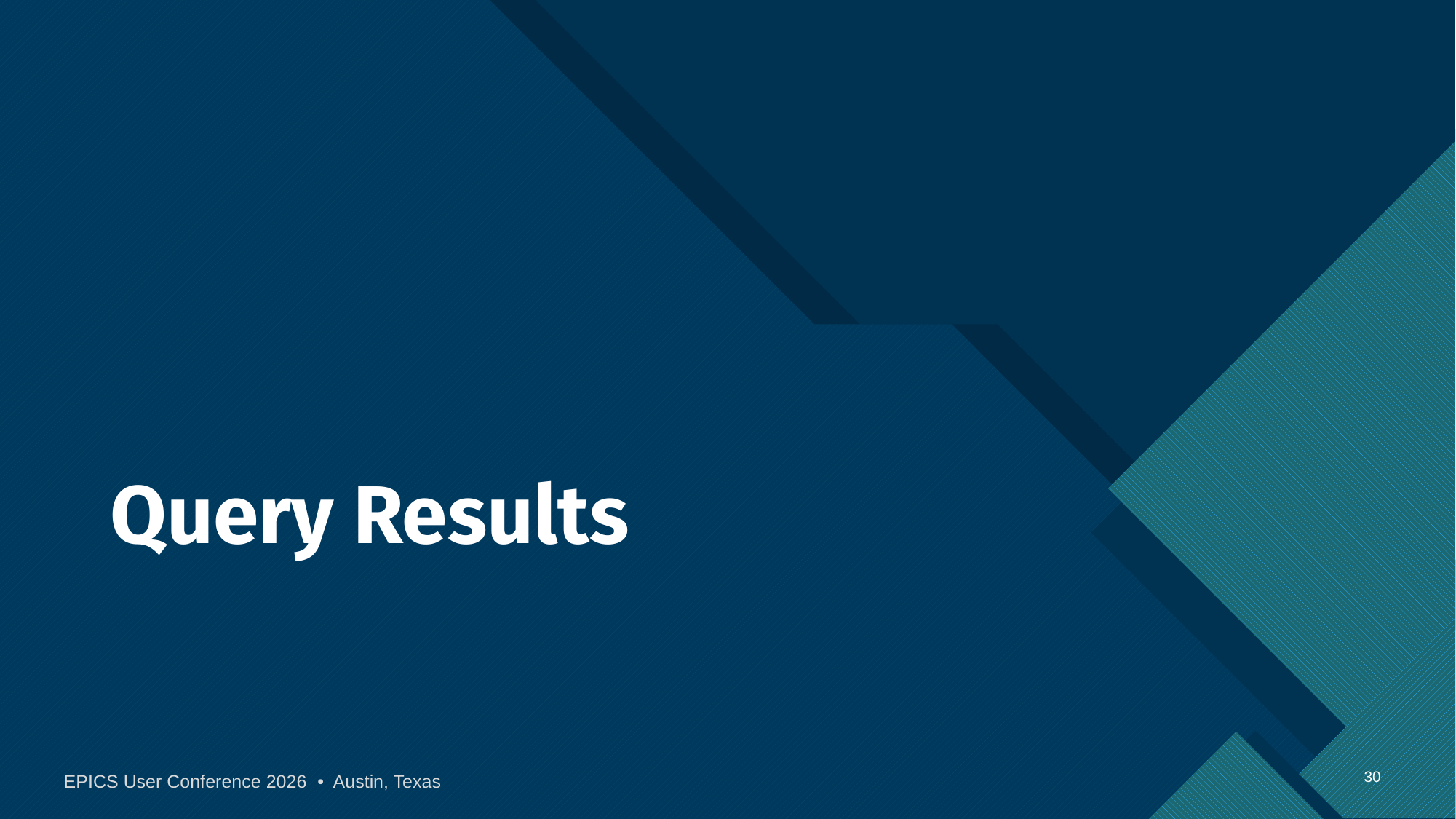

# Query Results

30
EPICS User Conference 2026  •  Austin, Texas